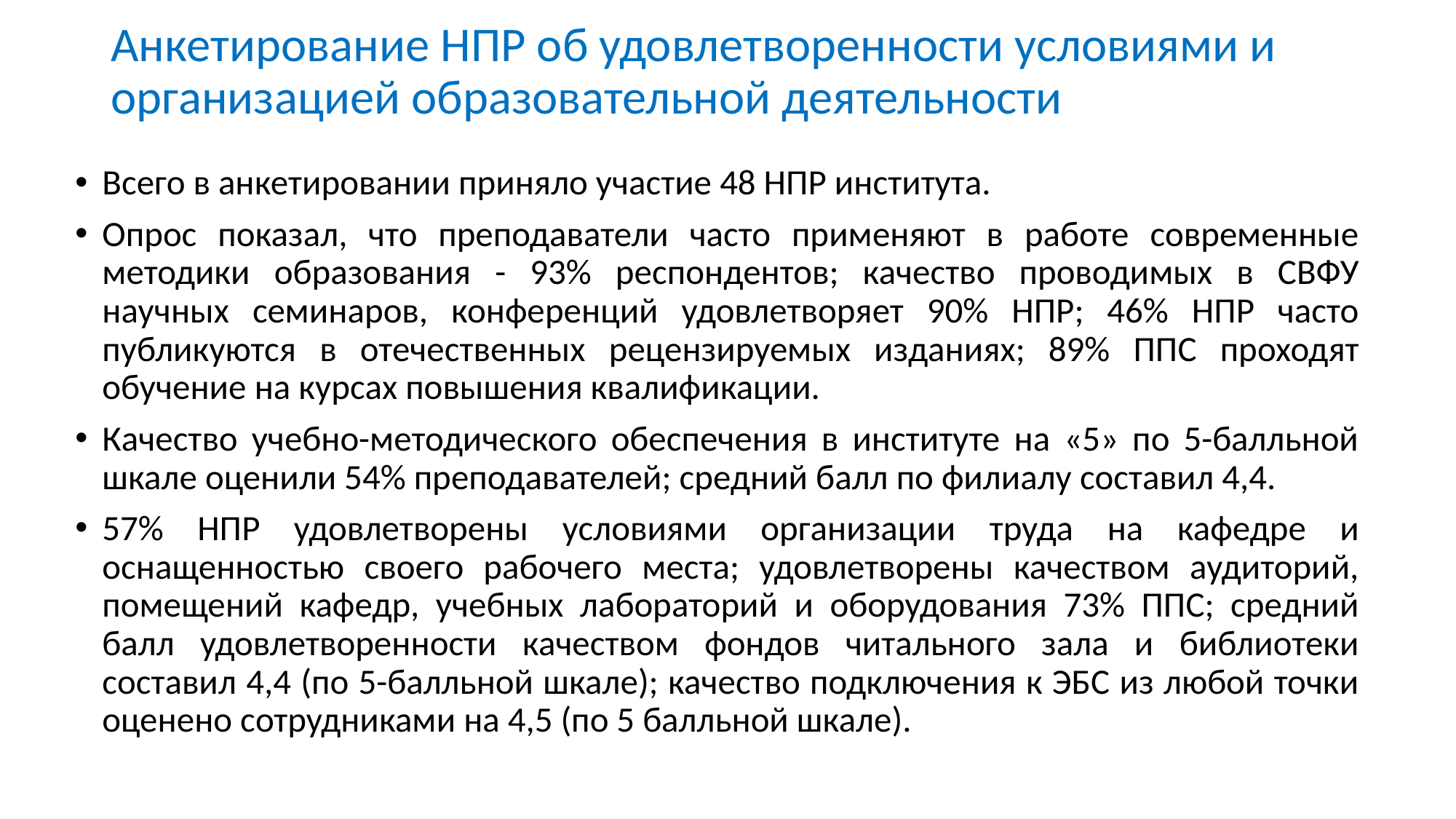

# Анкетирование НПР об удовлетворенности условиями и организацией образовательной деятельности
Всего в анкетировании приняло участие 48 НПР института.
Опрос показал, что преподаватели часто применяют в работе современные методики образования - 93% респондентов; качество проводимых в СВФУ научных семинаров, конференций удовлетворяет 90% НПР; 46% НПР часто публикуются в отечественных рецензируемых изданиях; 89% ППС проходят обучение на курсах повышения квалификации.
Качество учебно-методического обеспечения в институте на «5» по 5-балльной шкале оценили 54% преподавателей; средний балл по филиалу составил 4,4.
57% НПР удовлетворены условиями организации труда на кафедре и оснащенностью своего рабочего места; удовлетворены качеством аудиторий, помещений кафедр, учебных лабораторий и оборудования 73% ППС; средний балл удовлетворенности качеством фондов читального зала и библиотеки составил 4,4 (по 5-балльной шкале); качество подключения к ЭБС из любой точки оценено сотрудниками на 4,5 (по 5 балльной шкале).